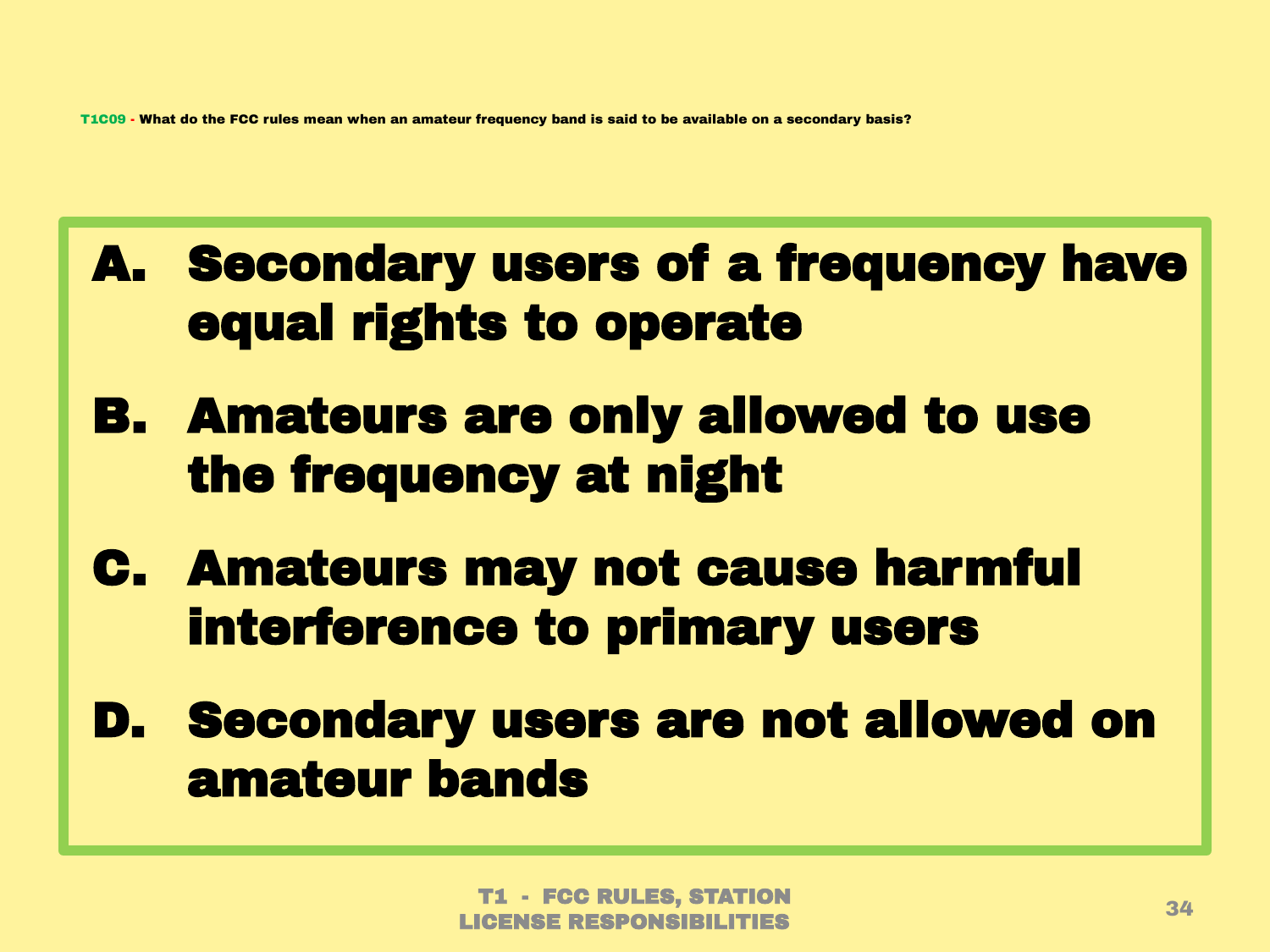

# T1C09 - What do the FCC rules mean when an amateur frequency band is said to be available on a secondary basis?

Secondary users of a frequency have equal rights to operate

Amateurs are only allowed to use the frequency at night

Amateurs may not cause harmful interference to primary users

Secondary users are not allowed on amateur bands

T1  -  FCC RULES, STATION LICENSE RESPONSIBILITIES
34